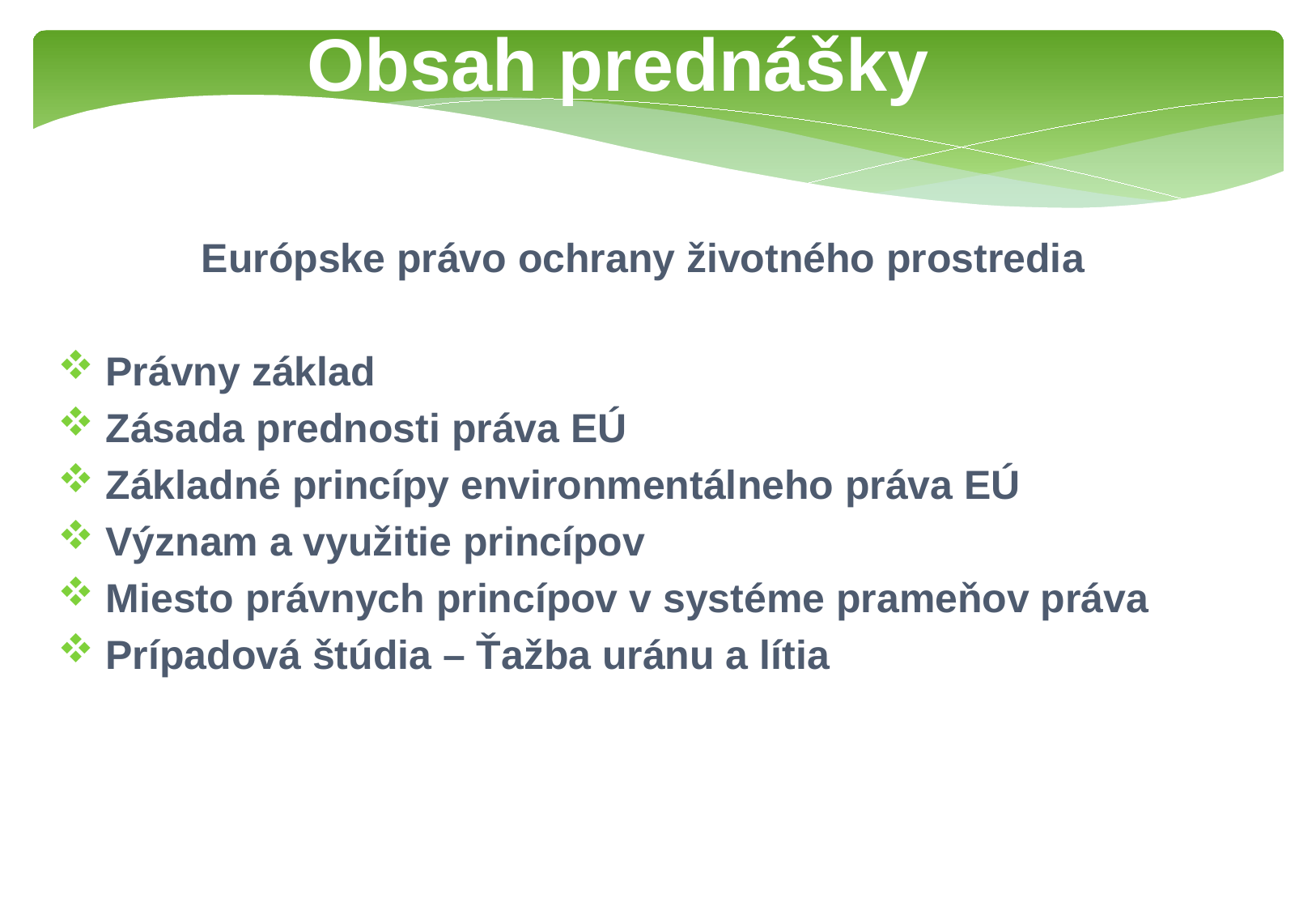

Obsah prednášky
Európske právo ochrany životného prostredia

Právny základ
Zásada prednosti práva EÚ
Základné princípy environmentálneho práva EÚ
Význam a využitie princípov
Miesto právnych princípov v systéme prameňov práva
Prípadová štúdia – Ťažba uránu a lítia